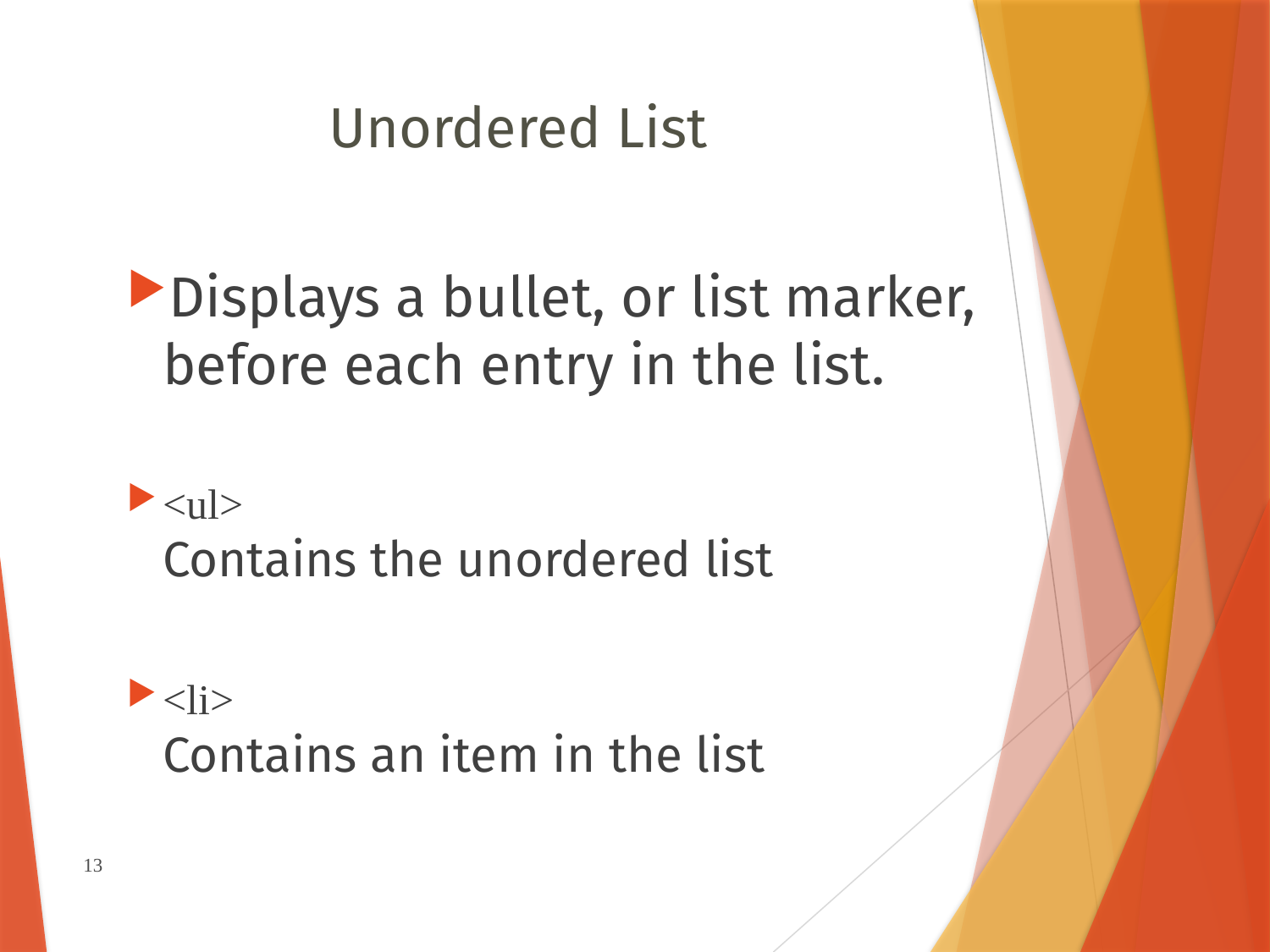

# Unordered List
Displays a bullet, or list marker,
before each entry in the list.
<ul>
Contains the unordered list

<li>
Contains an item in the list
13